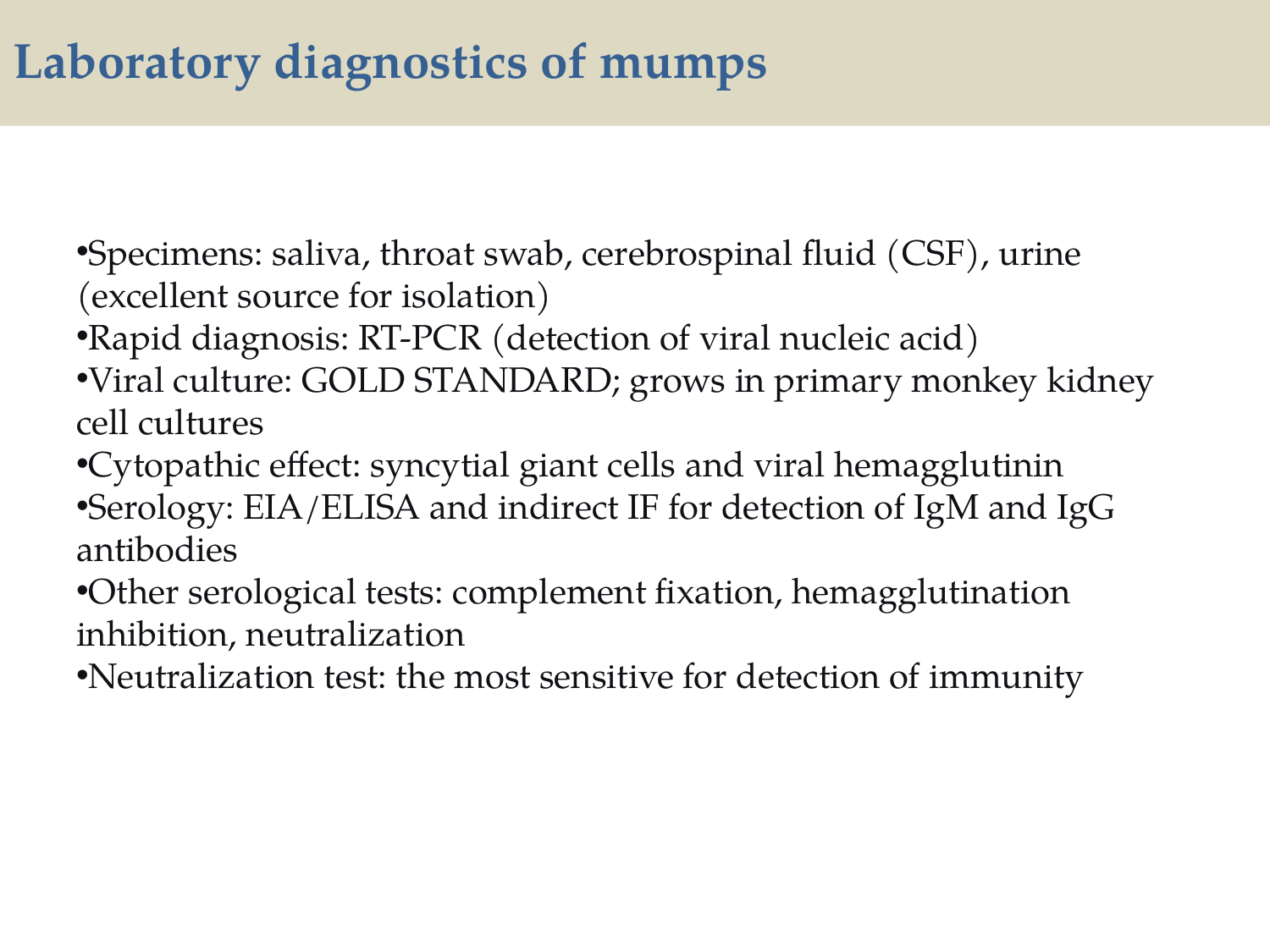

# Laboratory diagnostics of mumps
Specimens: saliva, throat swab, cerebrospinal fluid (CSF), urine (excellent source for isolation)
Rapid diagnosis: RT-PCR (detection of viral nucleic acid)
Viral culture: GOLD STANDARD; grows in primary monkey kidney cell cultures
Cytopathic effect: syncytial giant cells and viral hemagglutinin
Serology: EIA/ELISA and indirect IF for detection of IgM and IgG antibodies
Other serological tests: complement fixation, hemagglutination inhibition, neutralization
Neutralization test: the most sensitive for detection of immunity